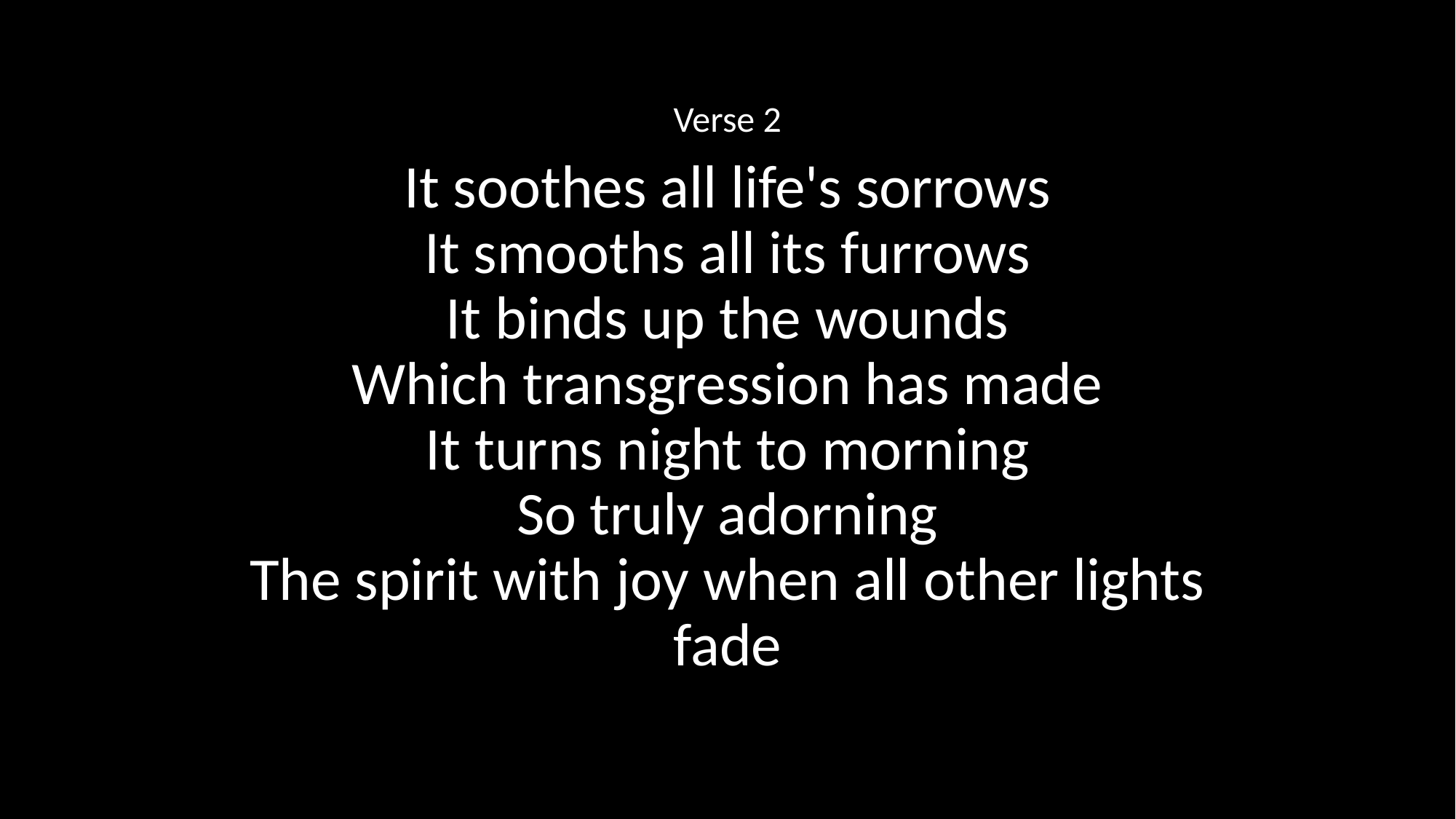

Verse 2
It soothes all life's sorrows
It smooths all its furrows
It binds up the wounds
Which transgression has made
It turns night to morning
So truly adorning
The spirit with joy when all other lights fade